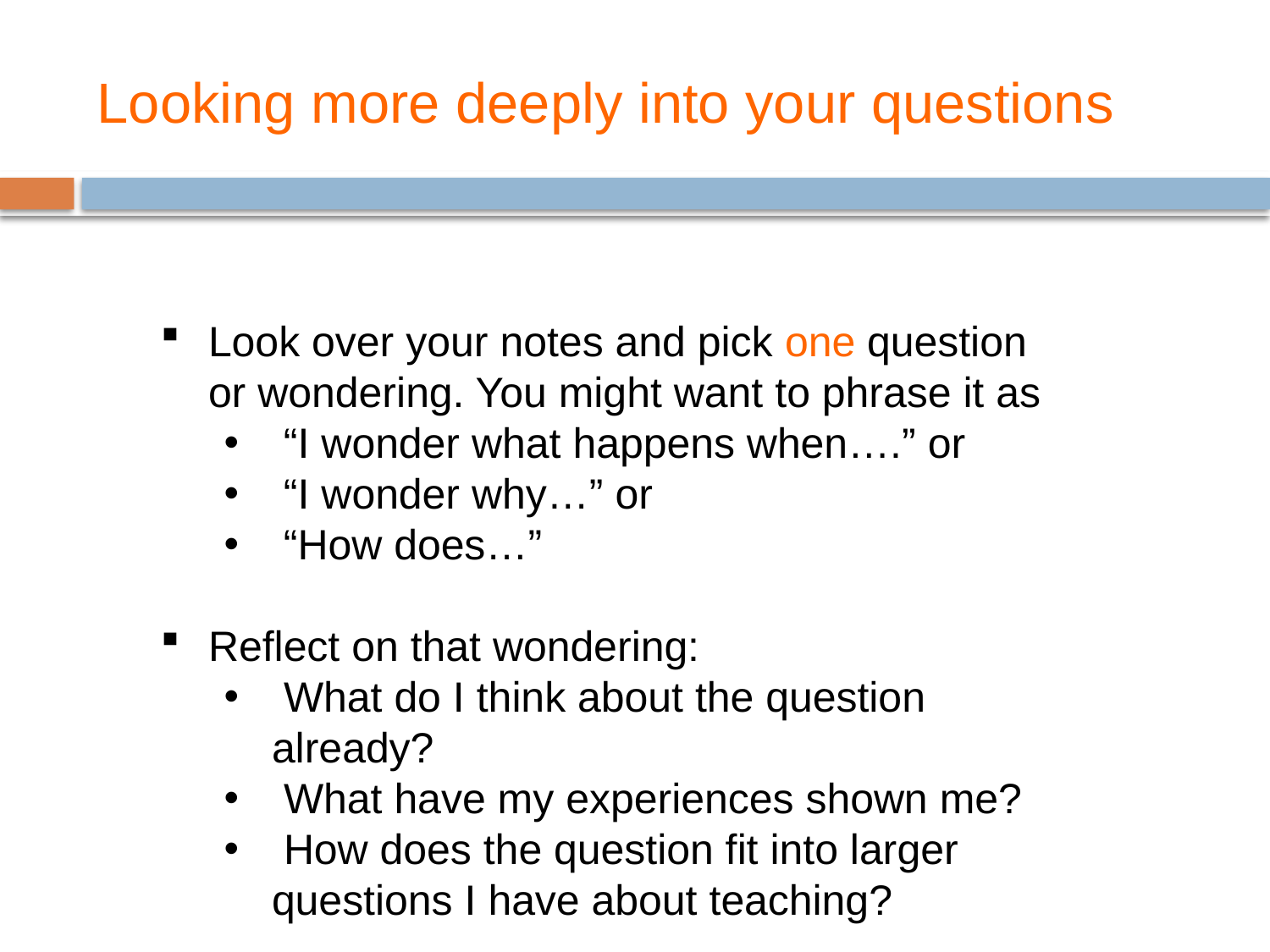

# Looking more deeply into your questions
Look over your notes and pick one question or wondering. You might want to phrase it as
 “I wonder what happens when….” or
 “I wonder why…” or
 “How does…”

Reflect on that wondering:
 What do I think about the question already?
 What have my experiences shown me?
 How does the question fit into larger questions I have about teaching?